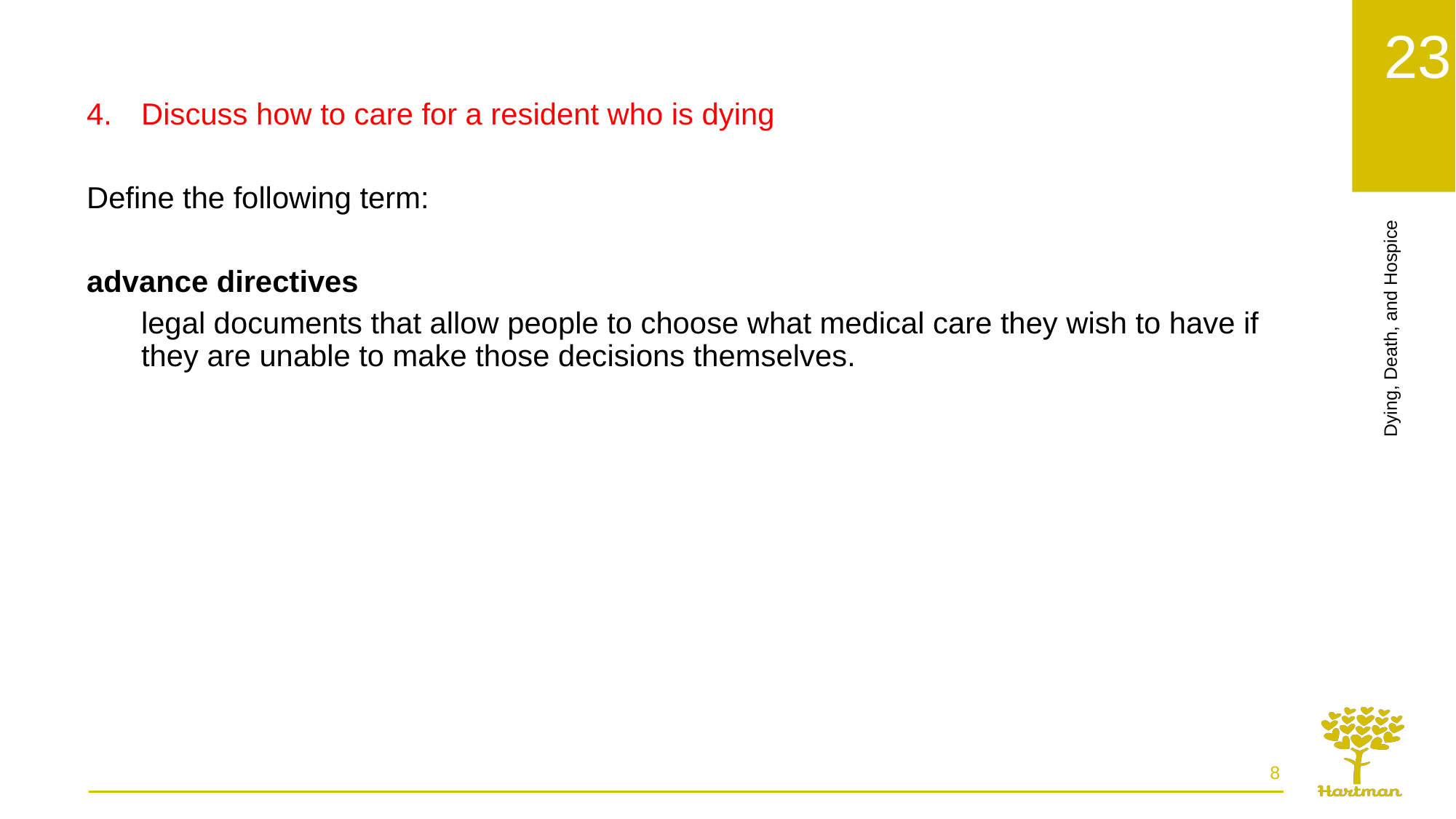

Discuss how to care for a resident who is dying

Define the following term:

advance directives
legal documents that allow people to choose what medical care they wish to have if they are unable to make those decisions themselves.

8